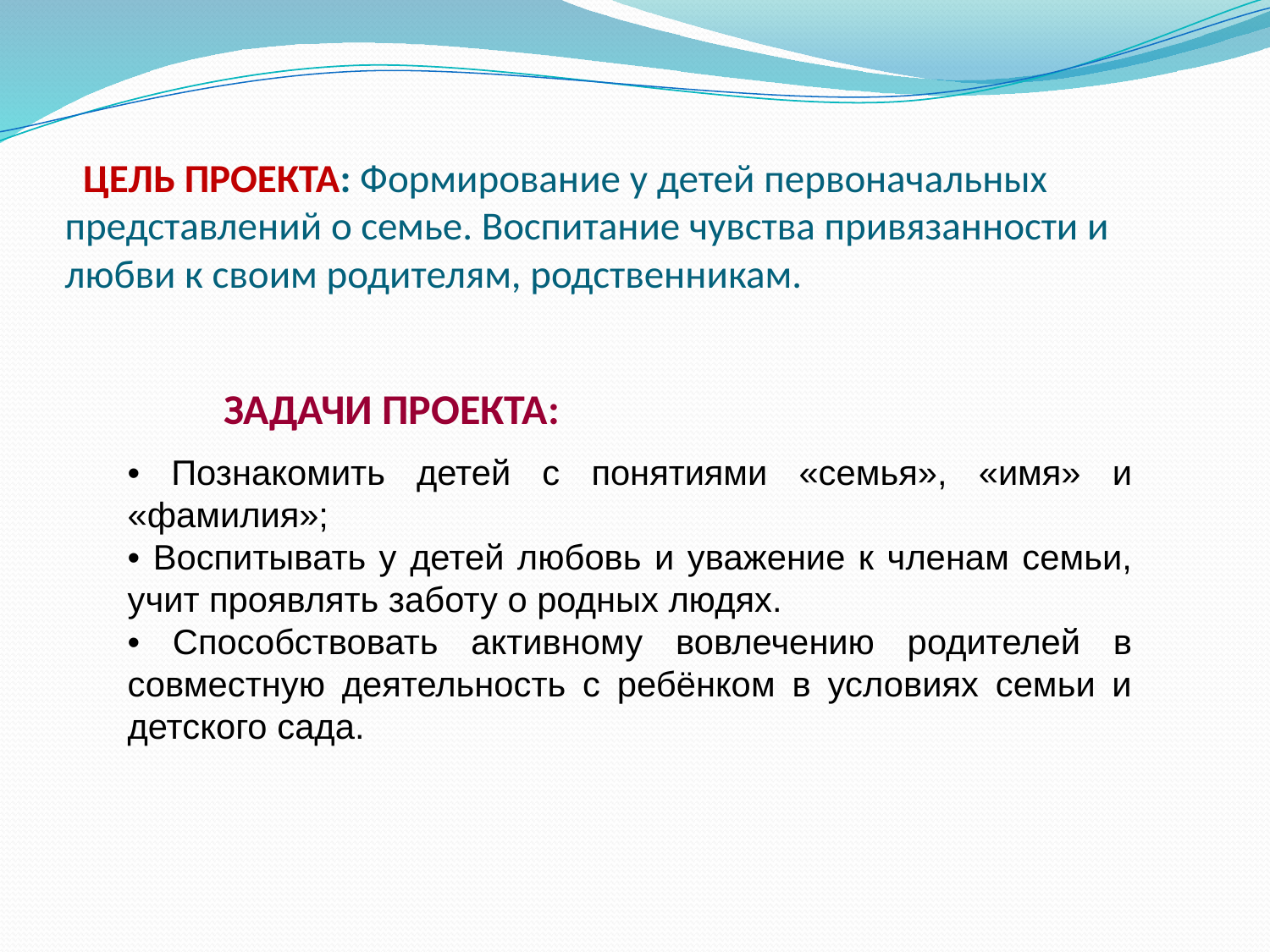

# Цель проекта: Формирование у детей первоначальных представлений о семье. Воспитание чувства привязанности и любви к своим родителям, родственникам.
                  ЗАДАЧИ ПРОЕКТА:

• Познакомить детей с понятиями «семья», «имя» и «фамилия»;
• Воспитывать у детей любовь и уважение к членам семьи, учит проявлять заботу о родных людях.
• Способствовать активному вовлечению родителей в совместную деятельность с ребёнком в условиях семьи и детского сада.